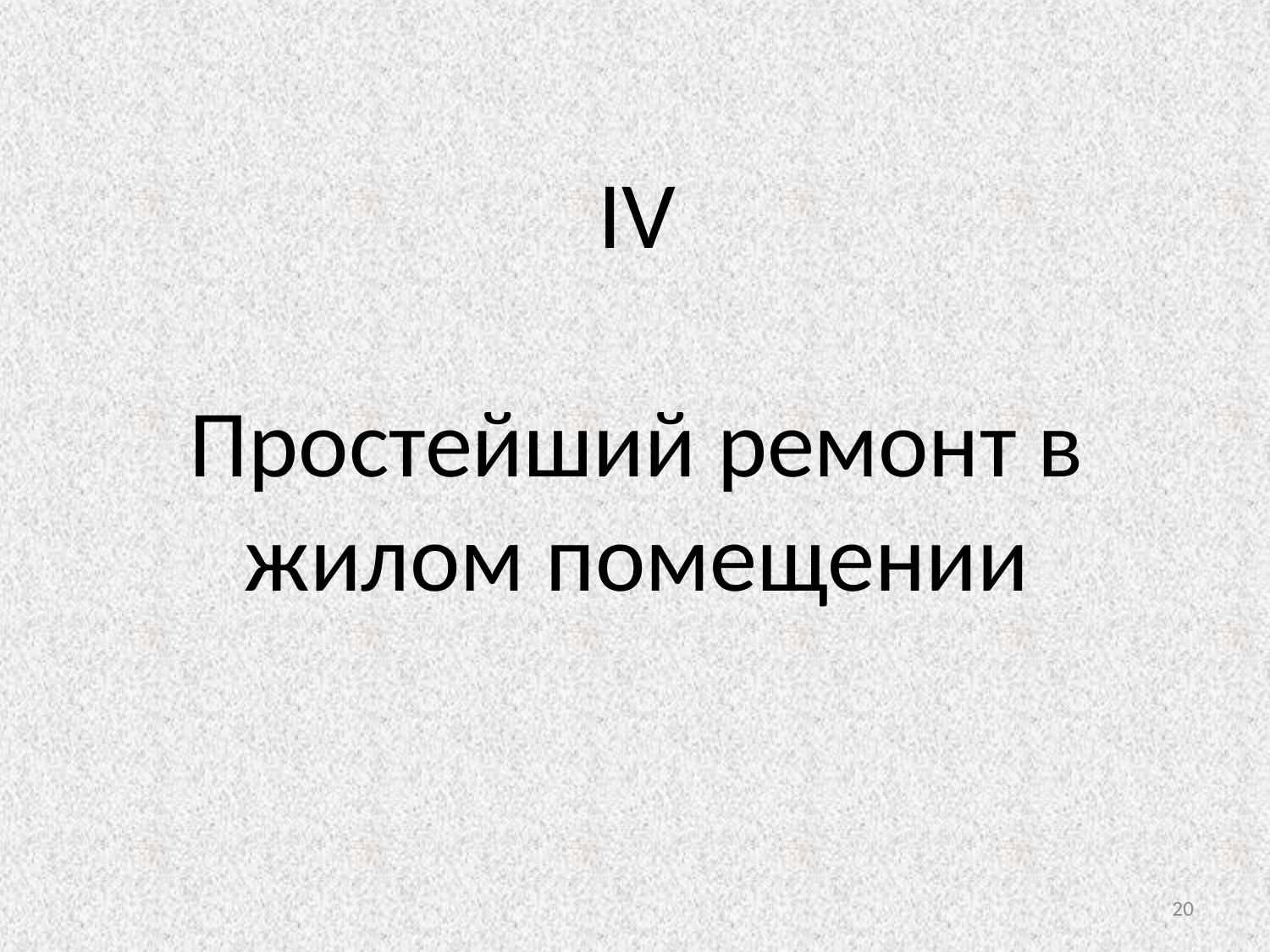

# IV Простейший ремонт в жилом помещении
20